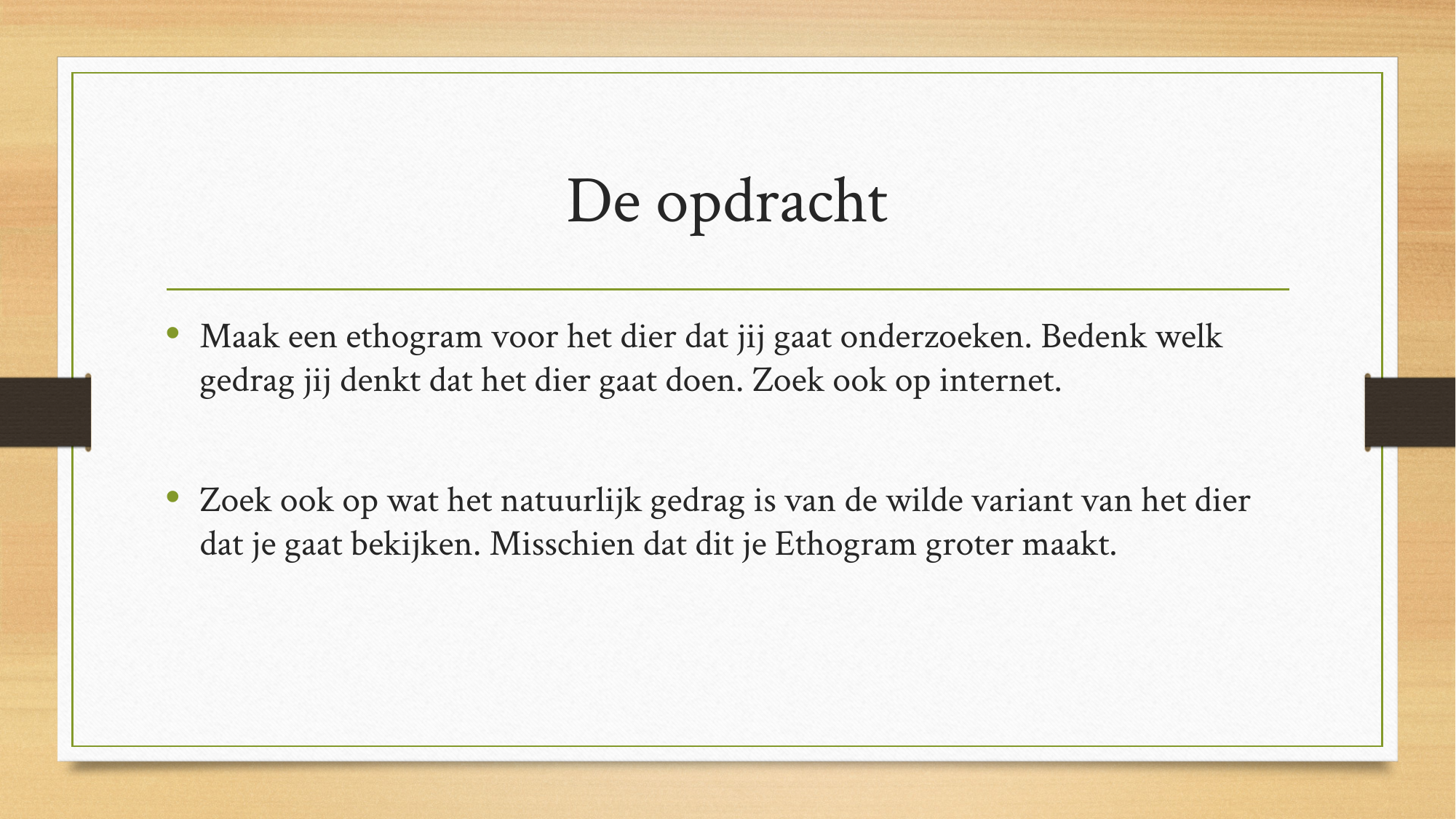

# De opdracht
Maak een ethogram voor het dier dat jij gaat onderzoeken. Bedenk welk gedrag jij denkt dat het dier gaat doen. Zoek ook op internet.

Zoek ook op wat het natuurlijk gedrag is van de wilde variant van het dier dat je gaat bekijken. Misschien dat dit je Ethogram groter maakt.